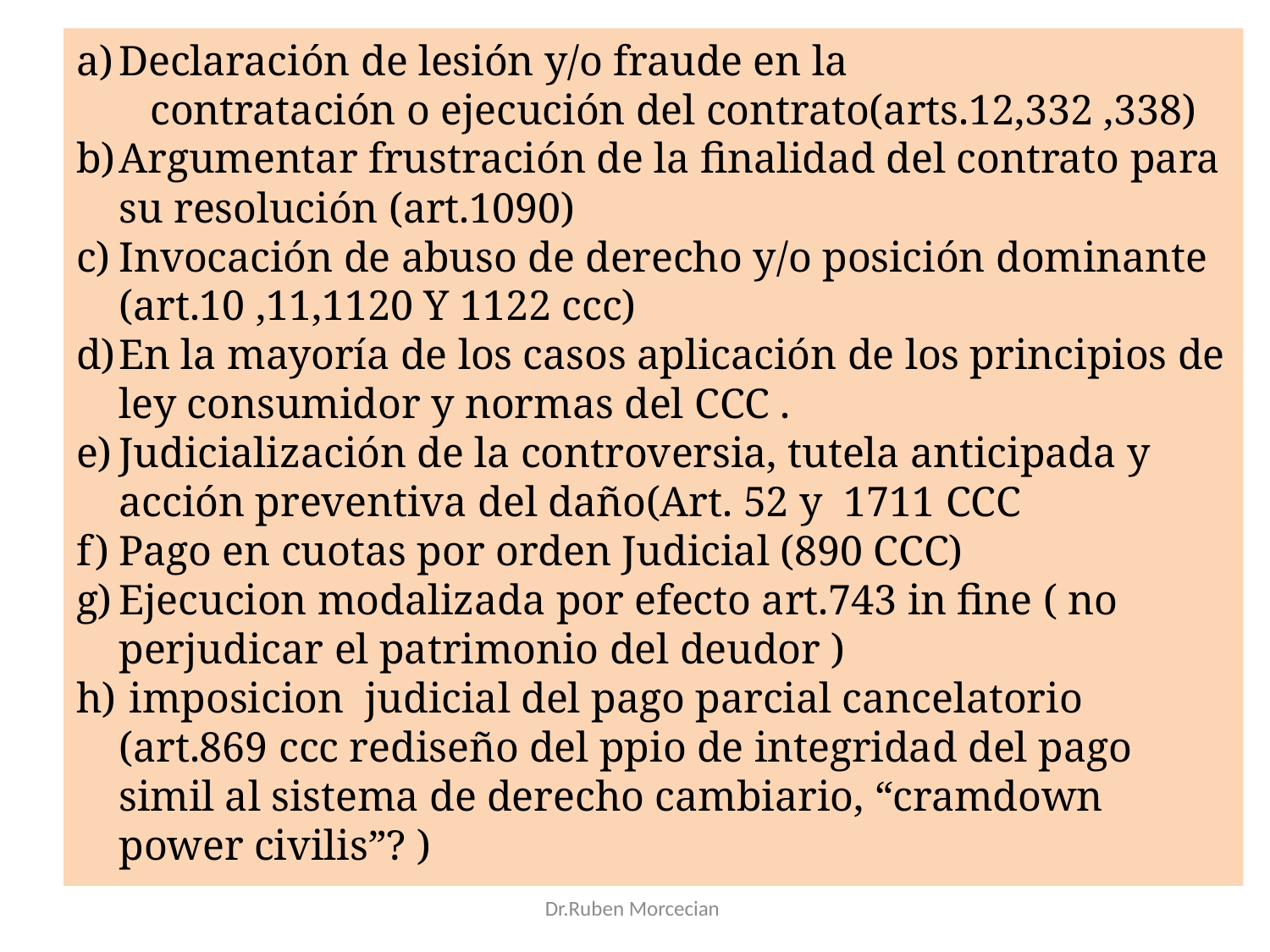

Declaración de lesión y/o fraude en la
       contratación o ejecución del contrato(arts.12,332 ,338)
Argumentar frustración de la finalidad del contrato para su resolución (art.1090)
Invocación de abuso de derecho y/o posición dominante  (art.10 ,11,1120 Y 1122 ccc)
En la mayoría de los casos aplicación de los principios de ley consumidor y normas del CCC .
Judicialización de la controversia, tutela anticipada y acción preventiva del daño(Art. 52 y  1711 CCC
Pago en cuotas por orden Judicial (890 CCC)
Ejecucion modalizada por efecto art.743 in fine ( no perjudicar el patrimonio del deudor )
 imposicion  judicial del pago parcial cancelatorio (art.869 ccc rediseño del ppio de integridad del pago simil al sistema de derecho cambiario, “cramdown power civilis”? )
Dr.Ruben Morcecian